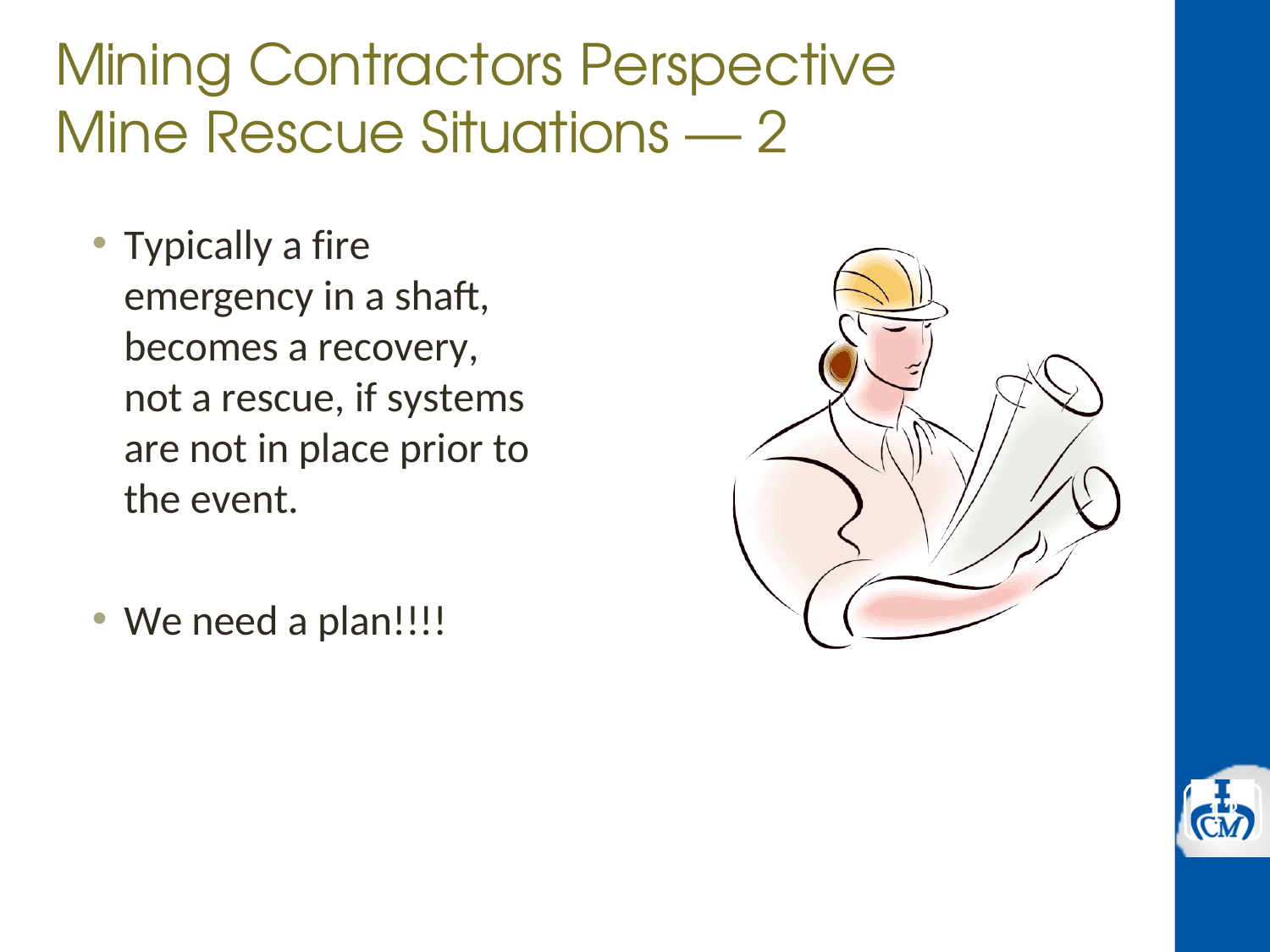

Mining Contractors Perspective Mine Rescue Situations — 2
Typically a fire emergency in a shaft, becomes a recovery, not a rescue, if systems are not in place prior to the event.

We need a plan!!!!

13